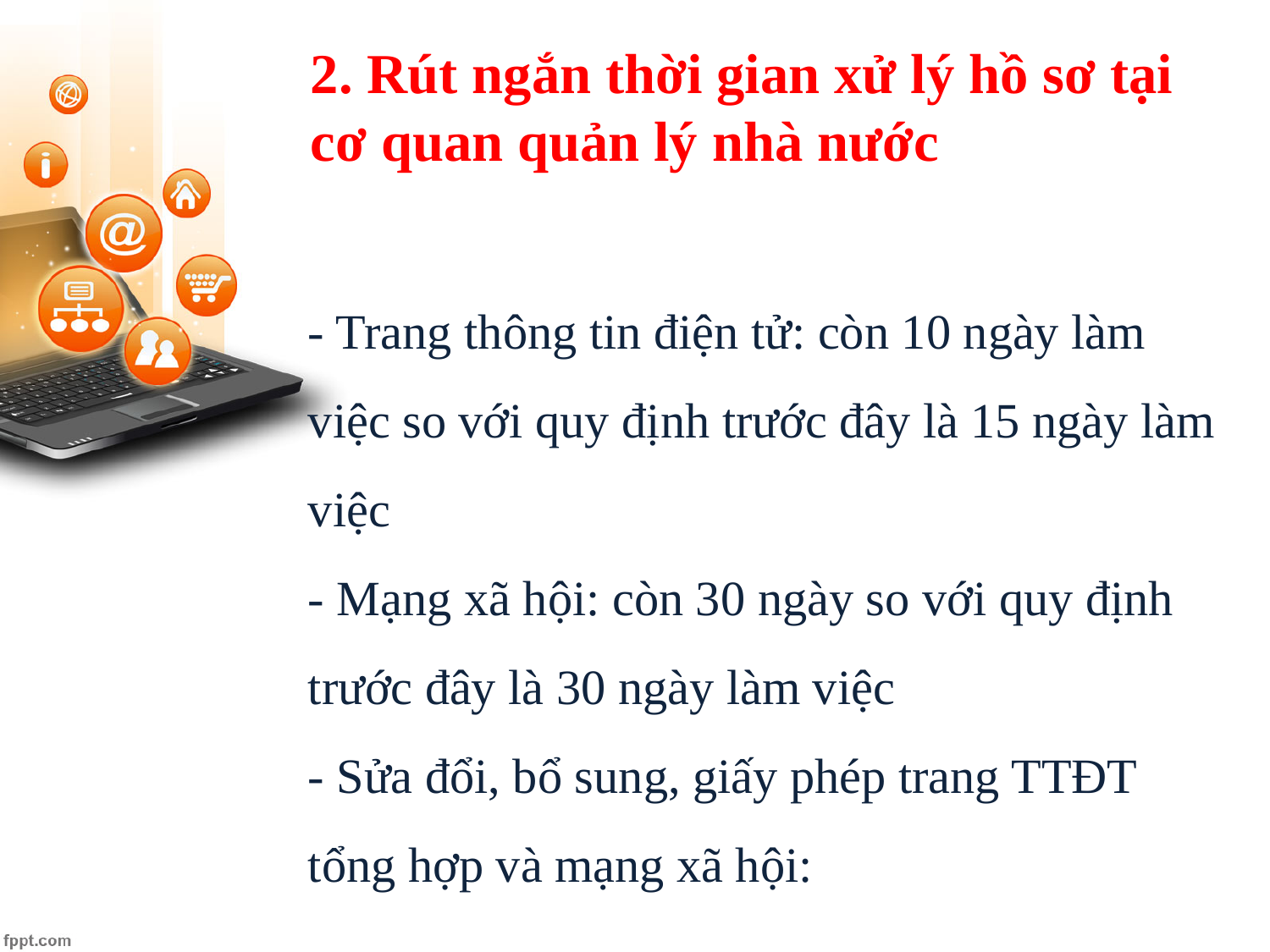

2. Rút ngắn thời gian xử lý hồ sơ tại cơ quan quản lý nhà nước
- Trang thông tin điện tử: còn 10 ngày làm việc so với quy định trước đây là 15 ngày làm việc
- Mạng xã hội: còn 30 ngày so với quy định trước đây là 30 ngày làm việc
- Sửa đổi, bổ sung, giấy phép trang TTĐT tổng hợp và mạng xã hội: